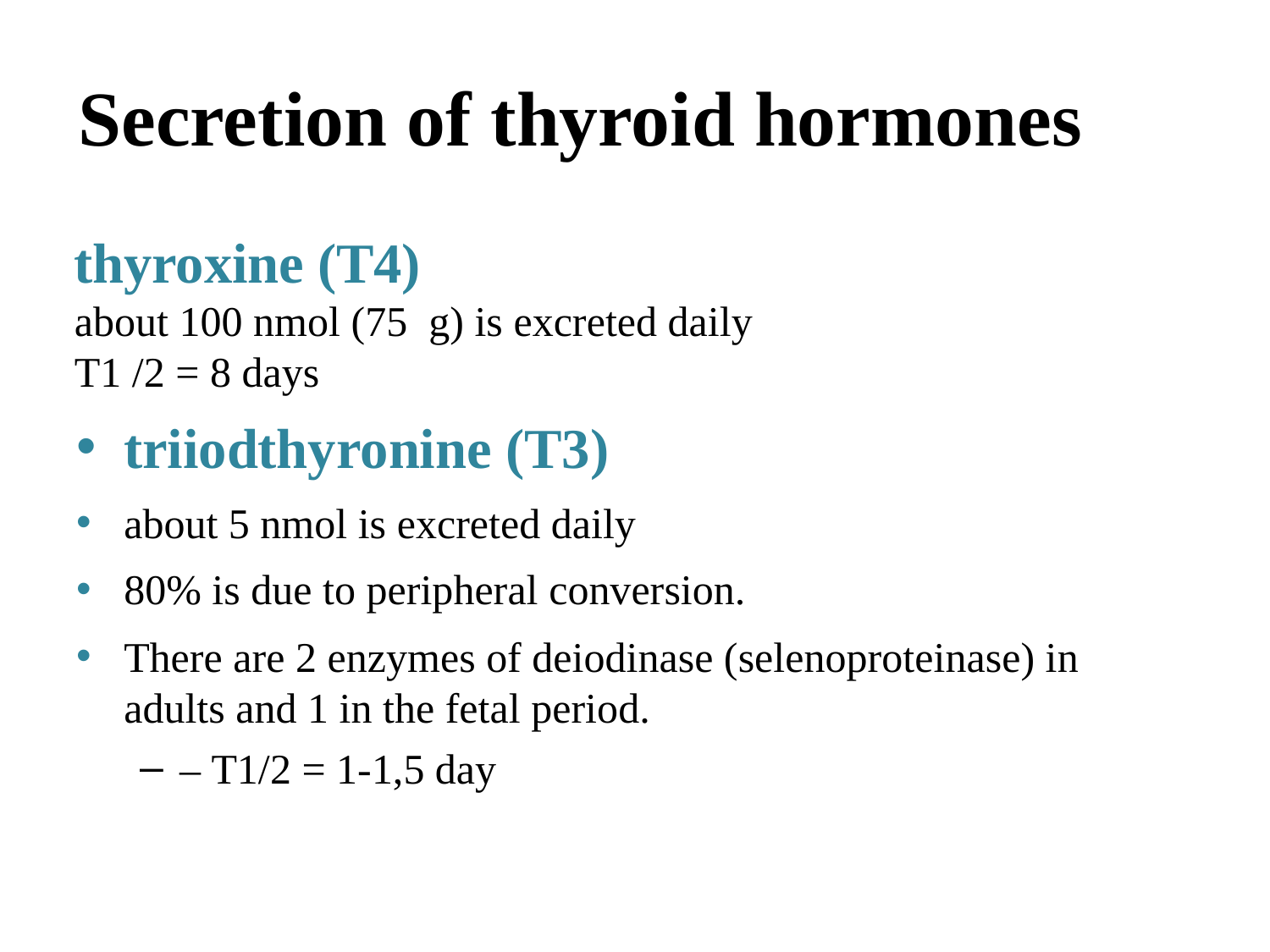

# Secretion of thyroid hormones

thyroxine (T4)
about 100 nmol (75  g) is excreted daily
T1 /2 = 8 days
triiodthyronine (T3)
about 5 nmol is excreted daily
80% is due to peripheral conversion.
There are 2 enzymes of deiodinase (selenoproteinase) in adults and 1 in the fetal period.
– T1/2 = 1-1,5 day